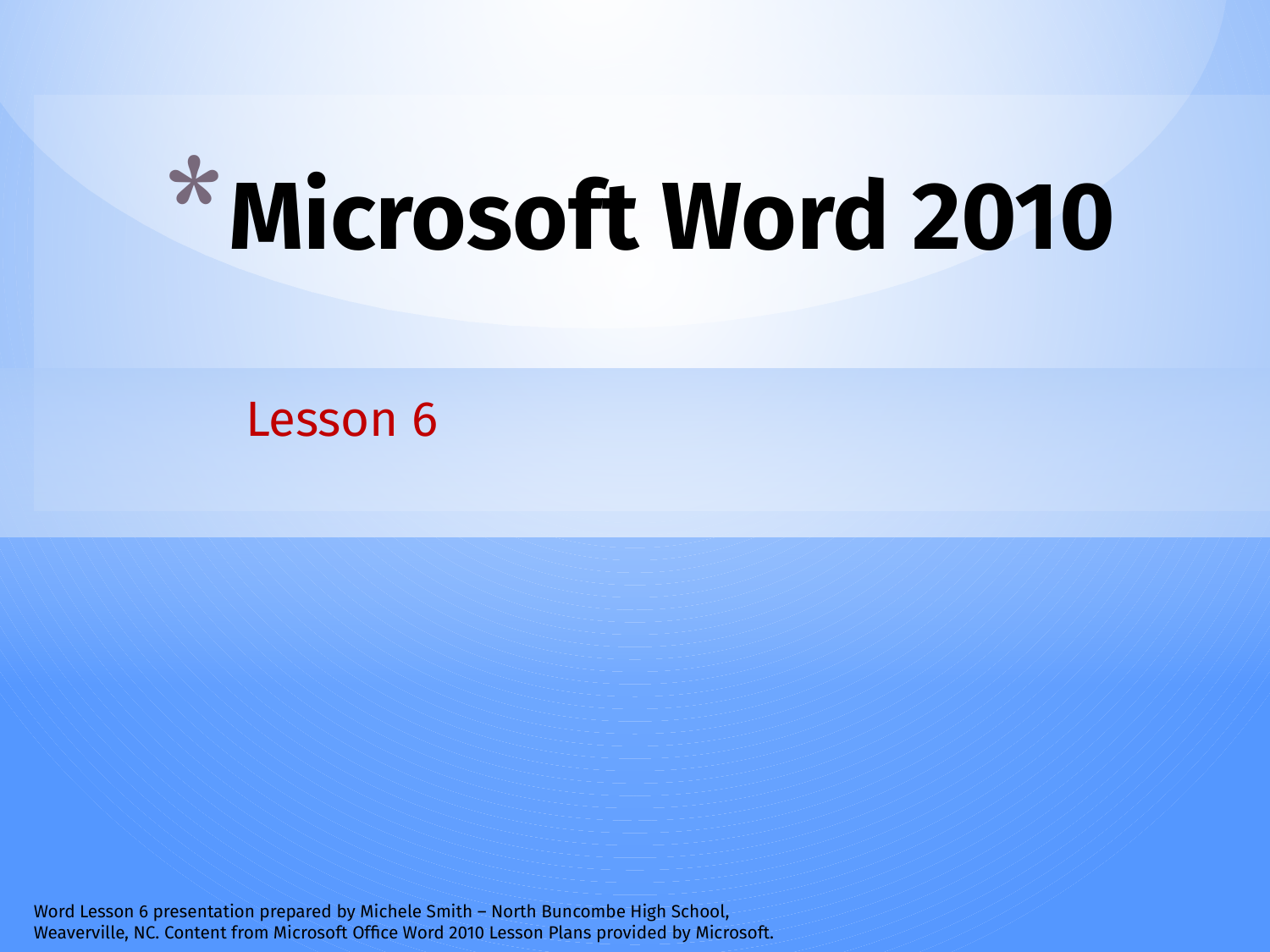

# Microsoft Word 2010
Lesson 6
Word Lesson 6 presentation prepared by Michele Smith – North Buncombe High School, Weaverville, NC. Content from Microsoft Office Word 2010 Lesson Plans provided by Microsoft.